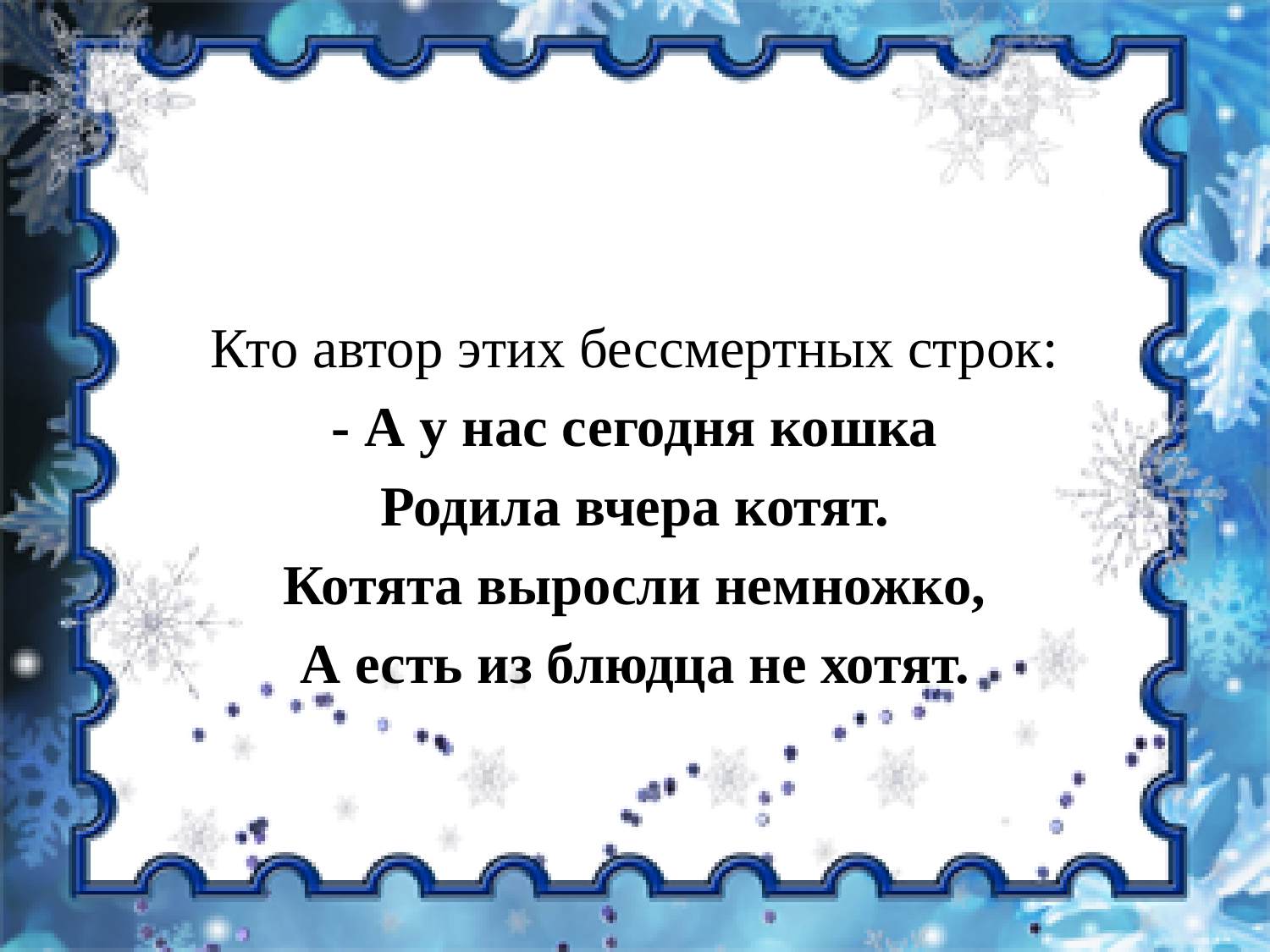

Кто автор этих бессмертных строк:
- А у нас сегодня кошка
Родила вчера котят.
Котята выросли немножко,
А есть из блюдца не хотят.